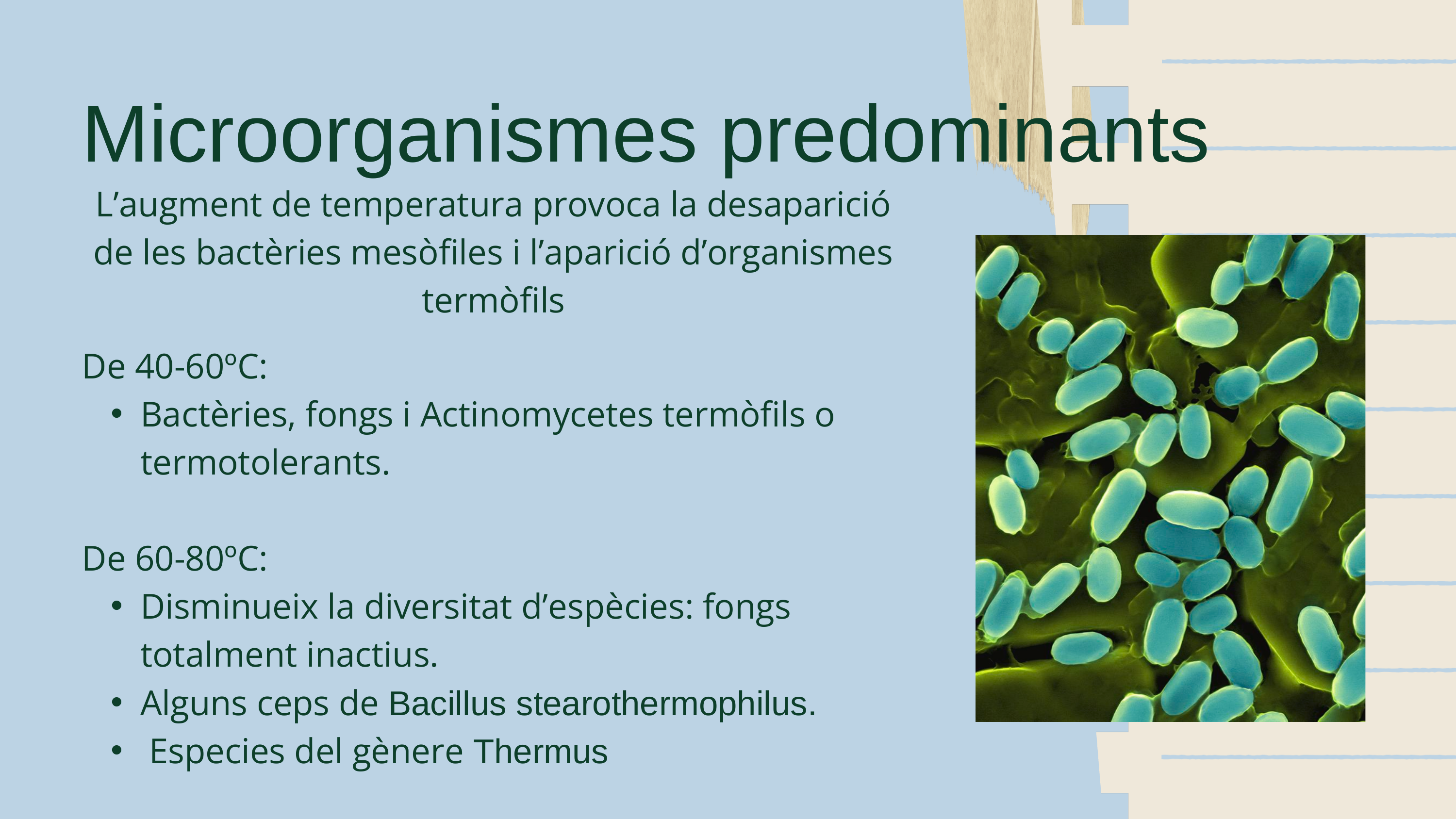

Microorganismes predominants
L’augment de temperatura provoca la desaparició de les bactèries mesòfiles i l’aparició d’organismes termòfils

De 40-60ºC:
Bactèries, fongs i Actinomycetes termòfils o termotolerants.

De 60-80ºC:
Disminueix la diversitat d’espècies: fongs totalment inactius.
Alguns ceps de Bacillus stearothermophilus.
 Especies del gènere Thermus